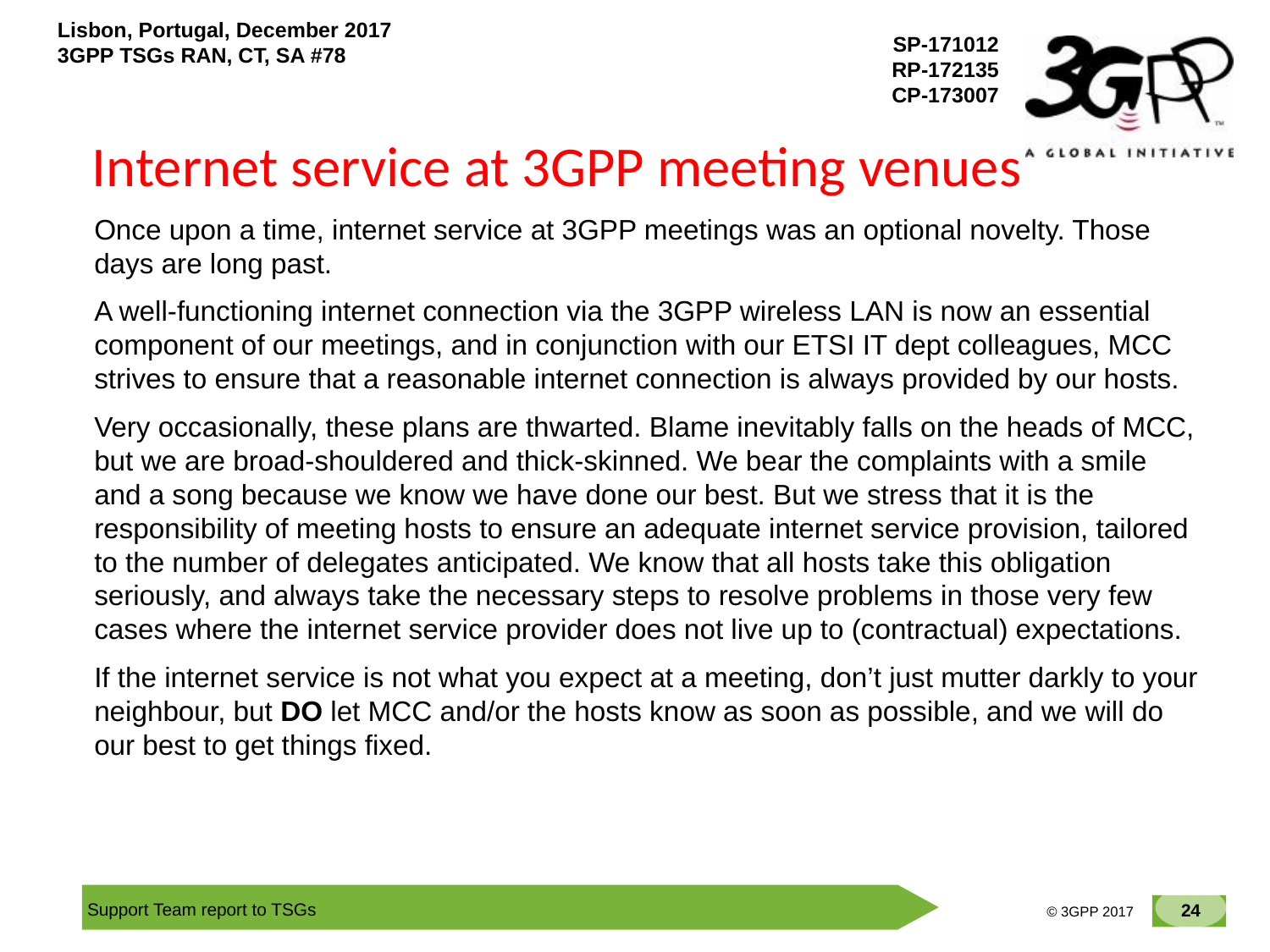

# Internet service at 3GPP meeting venues
Once upon a time, internet service at 3GPP meetings was an optional novelty. Those days are long past.
A well-functioning internet connection via the 3GPP wireless LAN is now an essential component of our meetings, and in conjunction with our ETSI IT dept colleagues, MCC strives to ensure that a reasonable internet connection is always provided by our hosts.
Very occasionally, these plans are thwarted. Blame inevitably falls on the heads of MCC, but we are broad-shouldered and thick-skinned. We bear the complaints with a smile and a song because we know we have done our best. But we stress that it is the responsibility of meeting hosts to ensure an adequate internet service provision, tailored to the number of delegates anticipated. We know that all hosts take this obligation seriously, and always take the necessary steps to resolve problems in those very few cases where the internet service provider does not live up to (contractual) expectations.
If the internet service is not what you expect at a meeting, don’t just mutter darkly to your neighbour, but DO let MCC and/or the hosts know as soon as possible, and we will do our best to get things fixed.